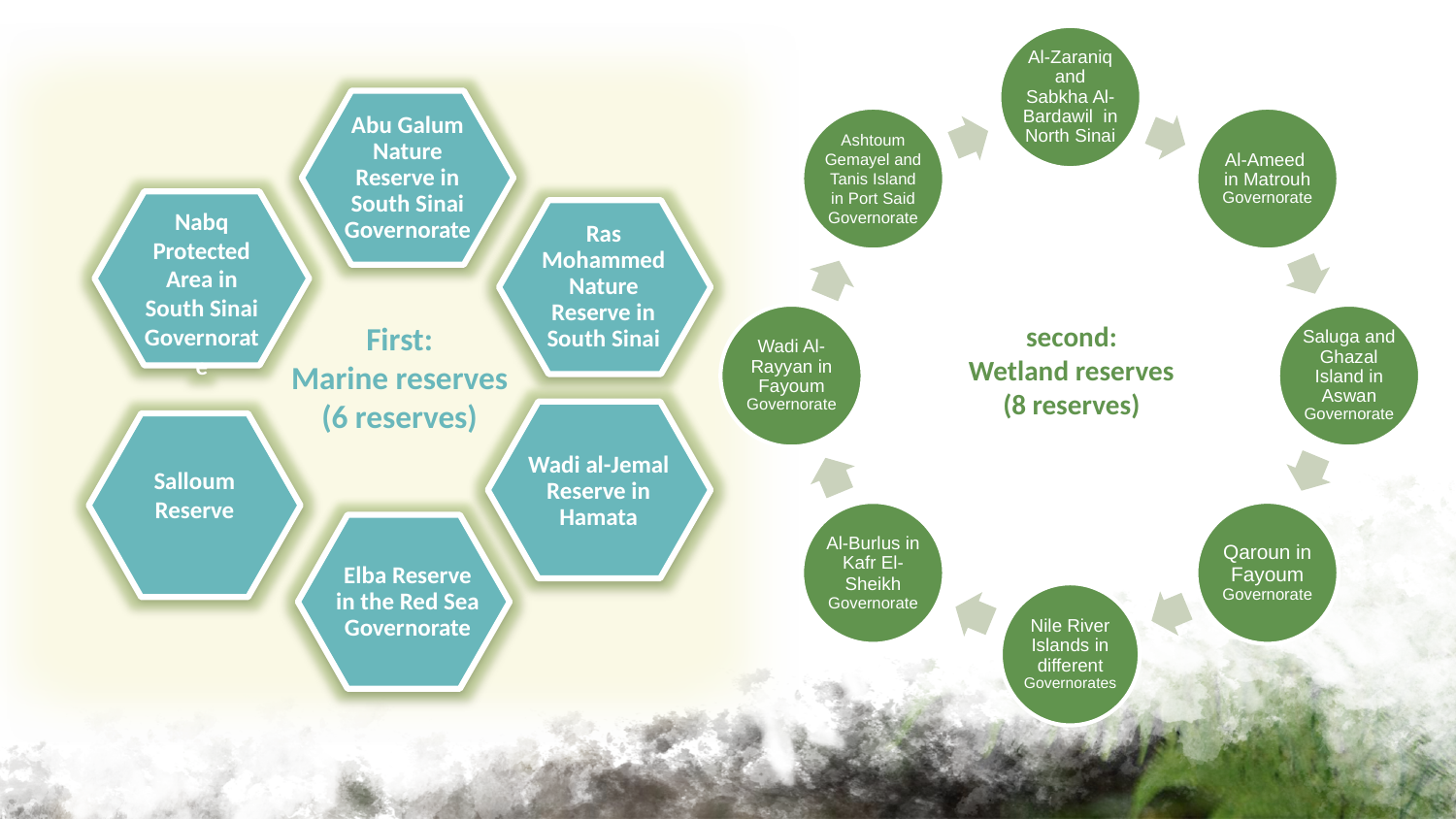

Abu Galum Nature Reserve in South Sinai Governorate

Nabq Protected Area in South Sinai Governorate

Ras Mohammed Nature Reserve in South Sinai

First:
Marine reserves
(6 reserves)

Wadi al-Jemal Reserve in Hamata

Salloum Reserve

Elba Reserve in the Red Sea Governorate

Al-Zaraniq and Sabkha Al-Bardawil  in North Sinai

Al-Ameed  in Matrouh Governorate

Saluga and Ghazal Island in Aswan Governorate

Qaroun in Fayoum Governorate

Nile River Islands in different Governorates

Al-Burlus in Kafr El-Sheikh Governorate

Wadi Al-Rayyan in Fayoum Governorate

Ashtoum Gemayel and Tanis Island in Port Said Governorate

second:
Wetland reserves (8 reserves)